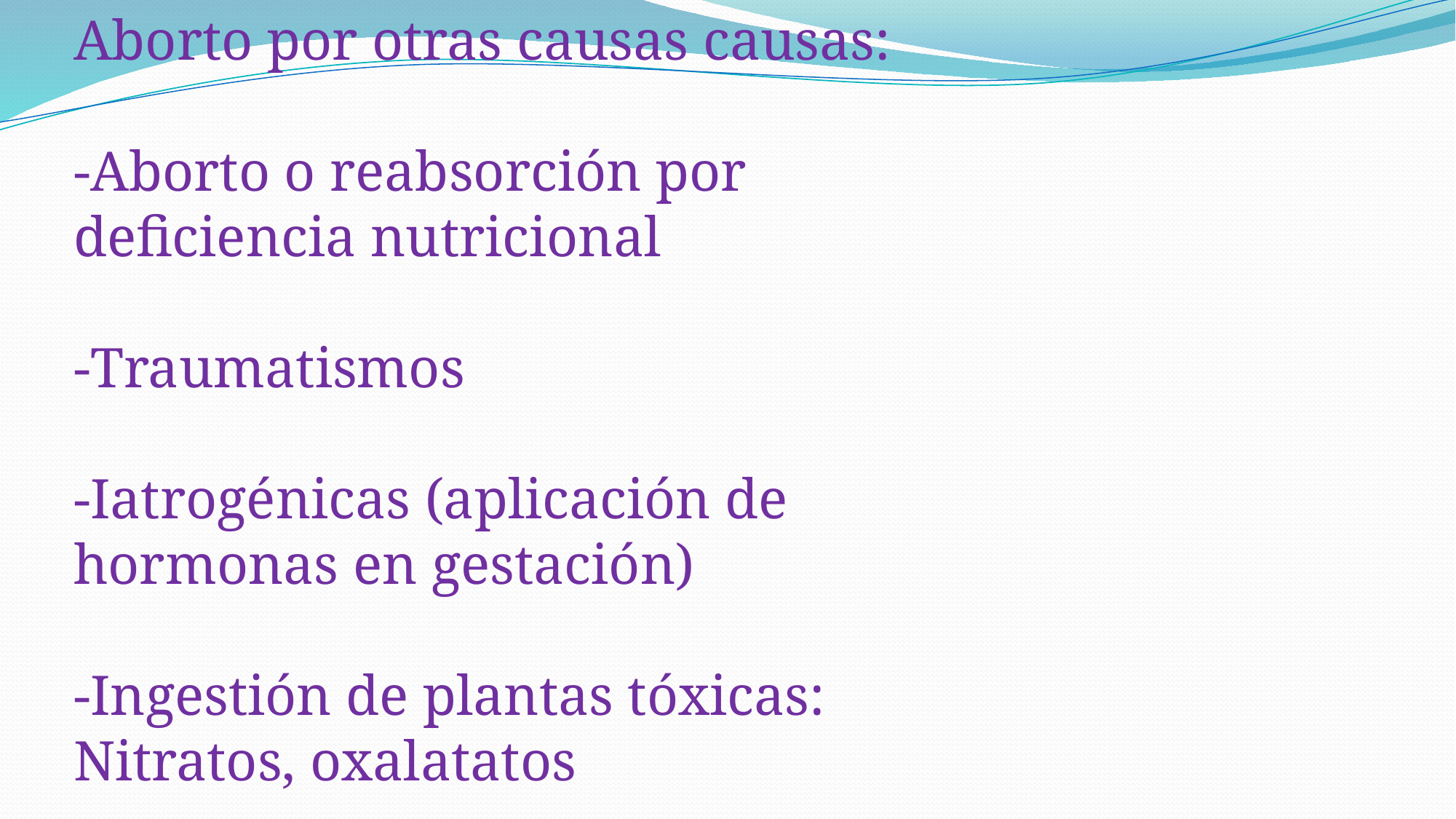

Aborto por otras causas causas:

-Aborto o reabsorción por deficiencia nutricional

-Traumatismos

-Iatrogénicas (aplicación de hormonas en gestación)

-Ingestión de plantas tóxicas: Nitratos, oxalatatos